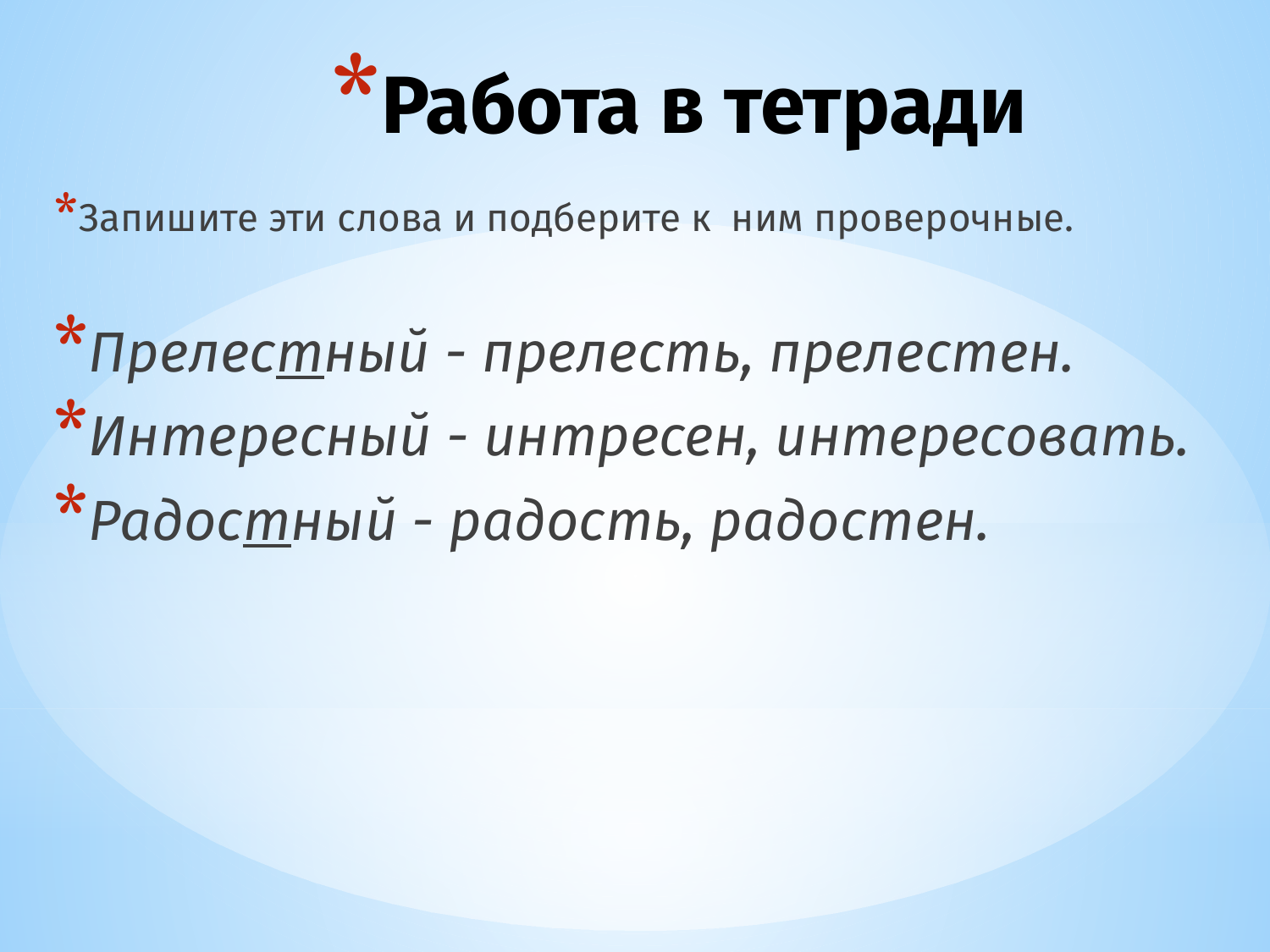

# Работа в тетради
Запишите эти слова и подберите к  ним проверочные.

Прелестный - прелесть, прелестен.
Интересный - интресен, интересовать.
Радостный - радость, радостен.